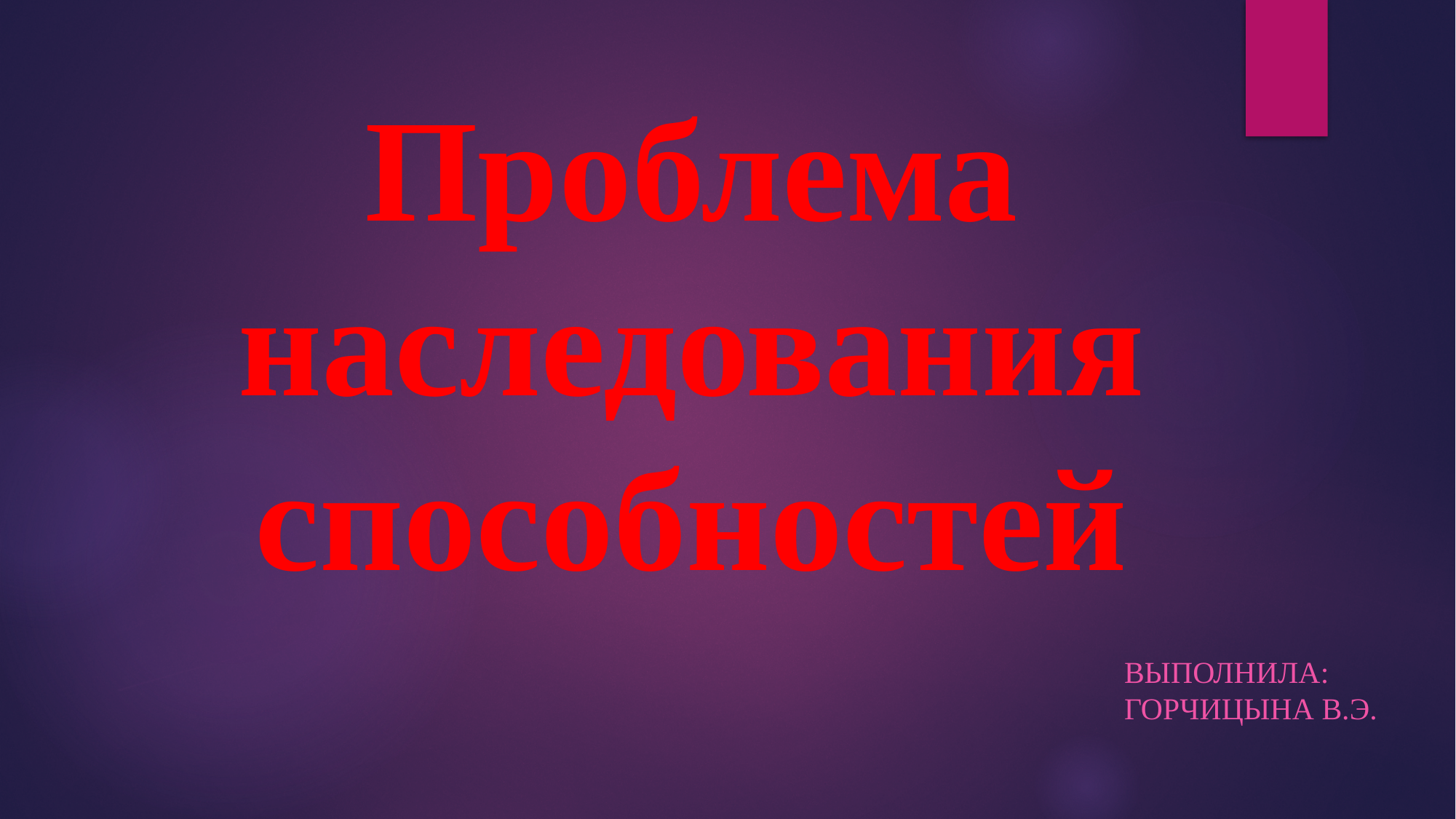

# Проблема наследования способностей
Выполнила: горчицына В.Э.